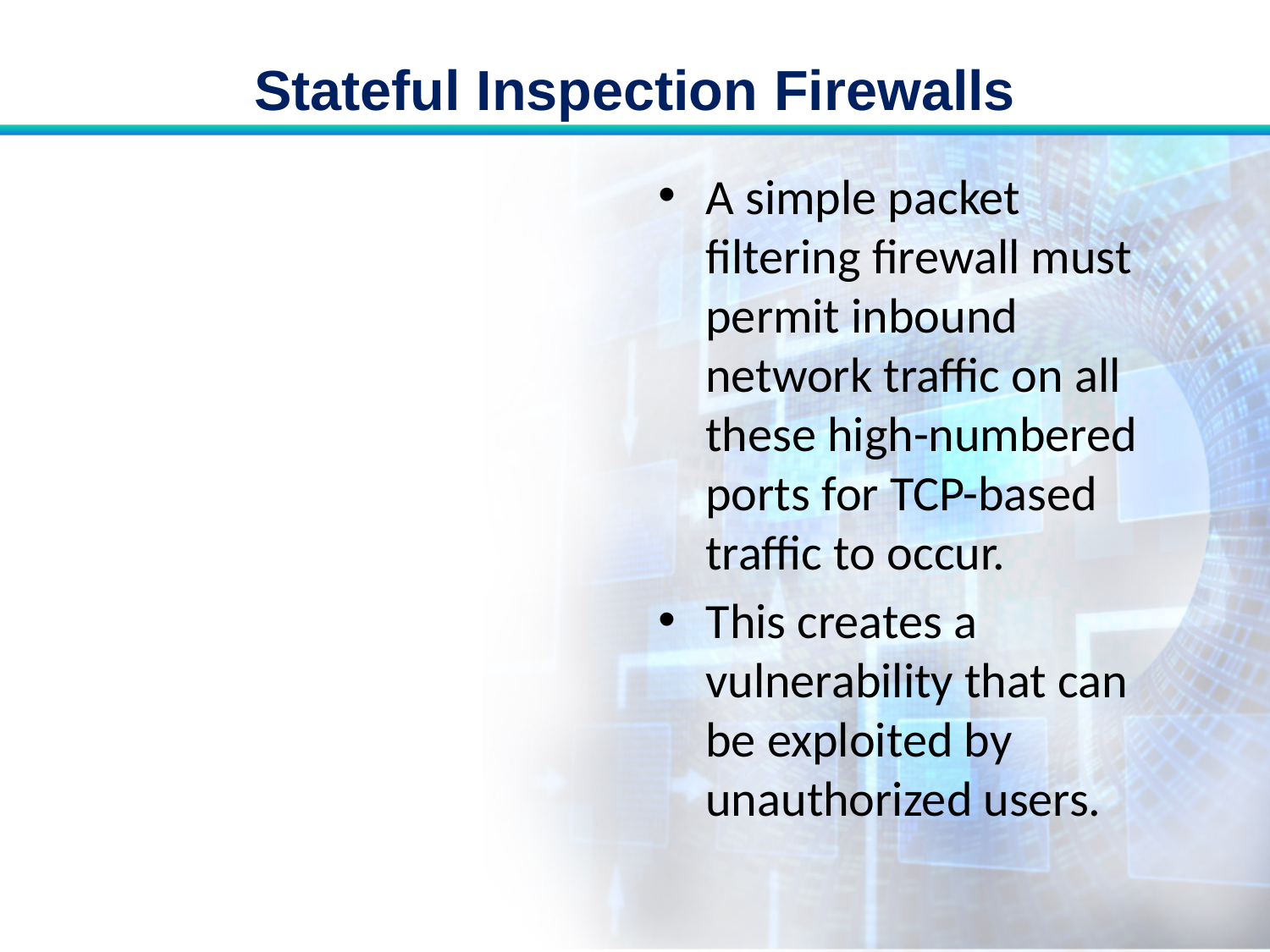

# Stateful Inspection Firewalls
A simple packet filtering firewall must permit inbound network traffic on all these high-numbered ports for TCP-based traffic to occur.
This creates a vulnerability that can be exploited by unauthorized users.